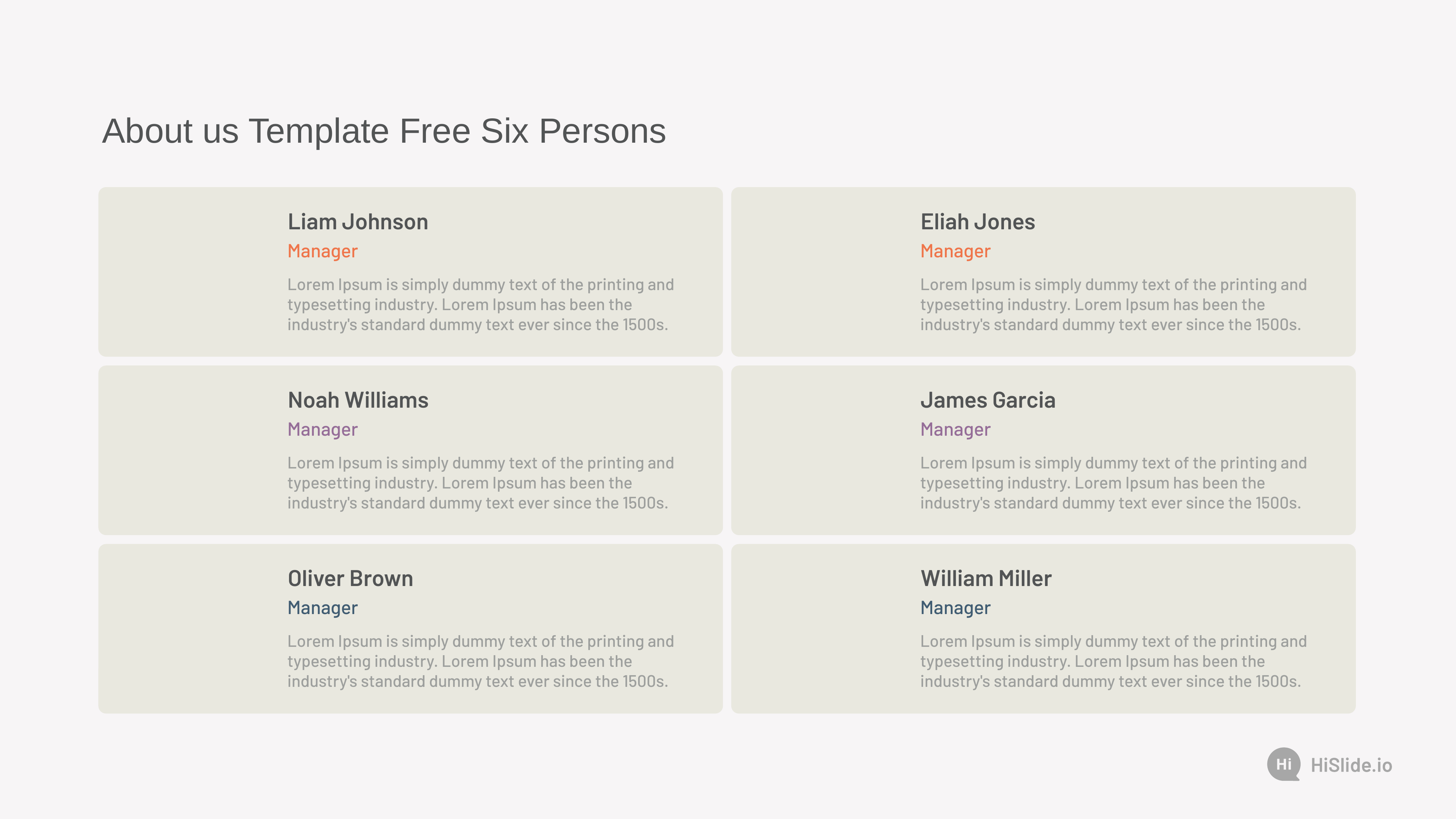

About us Template Free Six Persons

Liam Johnson
Eliah Jones
Manager
Manager
Lorem Ipsum is simply dummy text of the printing and typesetting industry. Lorem Ipsum has been the industry's standard dummy text ever since the 1500s.
Lorem Ipsum is simply dummy text of the printing and typesetting industry. Lorem Ipsum has been the industry's standard dummy text ever since the 1500s.

Noah Williams
James Garcia
Manager
Manager
Lorem Ipsum is simply dummy text of the printing and typesetting industry. Lorem Ipsum has been the industry's standard dummy text ever since the 1500s.
Lorem Ipsum is simply dummy text of the printing and typesetting industry. Lorem Ipsum has been the industry's standard dummy text ever since the 1500s.

Oliver Brown
William Miller
Manager
Manager
Lorem Ipsum is simply dummy text of the printing and typesetting industry. Lorem Ipsum has been the industry's standard dummy text ever since the 1500s.
Lorem Ipsum is simply dummy text of the printing and typesetting industry. Lorem Ipsum has been the industry's standard dummy text ever since the 1500s.